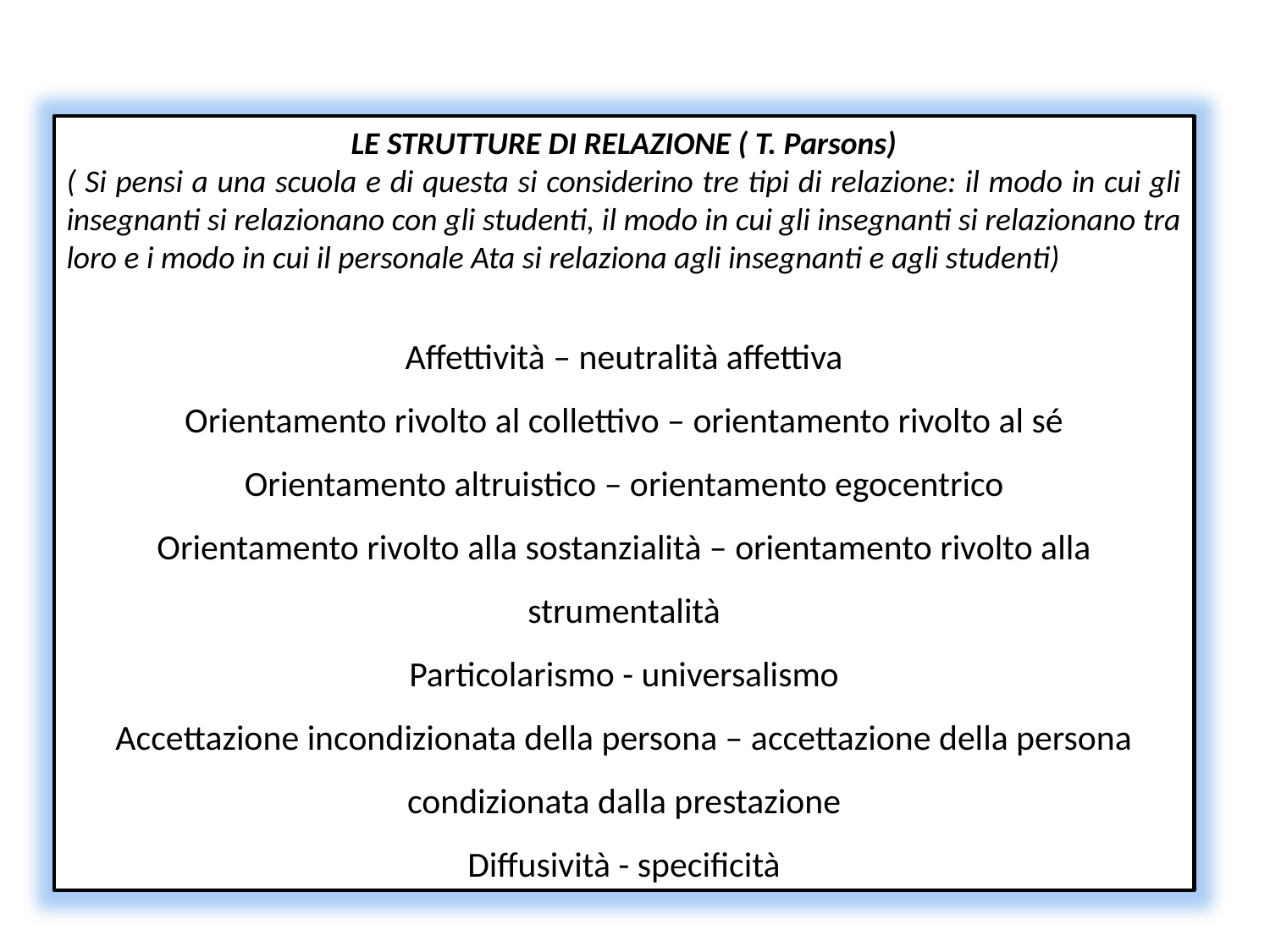

LE STRUTTURE DI RELAZIONE ( T. Parsons)
( Si pensi a una scuola e di questa si considerino tre tipi di relazione: il modo in cui gli insegnanti si relazionano con gli studenti, il modo in cui gli insegnanti si relazionano tra loro e i modo in cui il personale Ata si relaziona agli insegnanti e agli studenti)

Affettività – neutralità affettiva
Orientamento rivolto al collettivo – orientamento rivolto al sé
Orientamento altruistico – orientamento egocentrico
Orientamento rivolto alla sostanzialità – orientamento rivolto alla strumentalità
Particolarismo - universalismo
Accettazione incondizionata della persona – accettazione della persona condizionata dalla prestazione
Diffusività - specificità